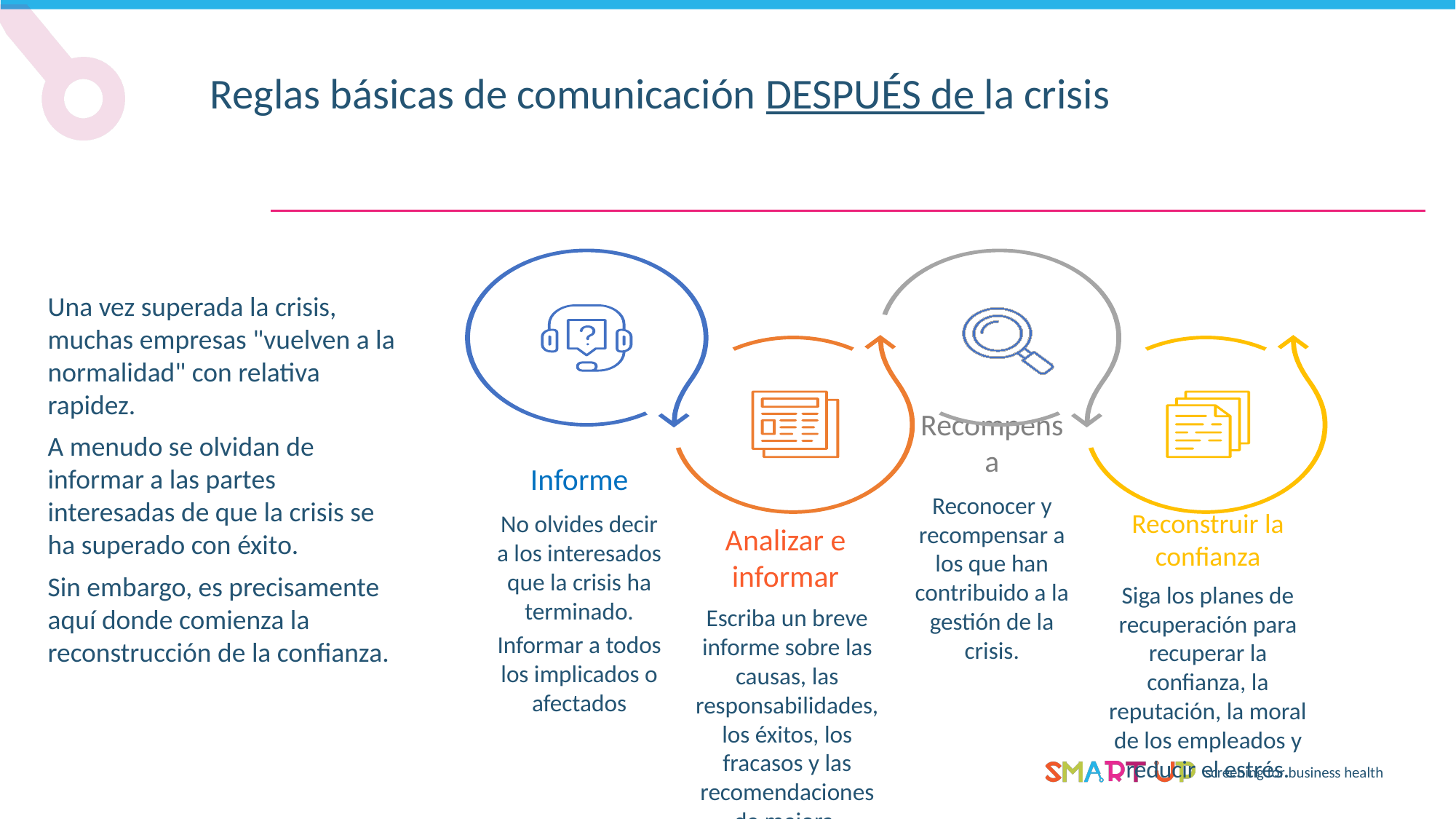

Reglas básicas de comunicación DESPUÉS de la crisis

Una vez superada la crisis, muchas empresas "vuelven a la normalidad" con relativa rapidez.
A menudo se olvidan de informar a las partes interesadas de que la crisis se ha superado con éxito.
Sin embargo, es precisamente aquí donde comienza la reconstrucción de la confianza.
Recompensa
Reconocer y recompensar a los que han contribuido a la gestión de la crisis.
Informe
No olvides decir a los interesados que la crisis ha terminado.
Informar a todos los implicados o afectados
Analizar e informar
Escriba un breve informe sobre las causas, las responsabilidades, los éxitos, los fracasos y las recomendaciones de mejora.
Reconstruir la confianza
Siga los planes de recuperación para recuperar la confianza, la reputación, la moral de los empleados y reducir el estrés.